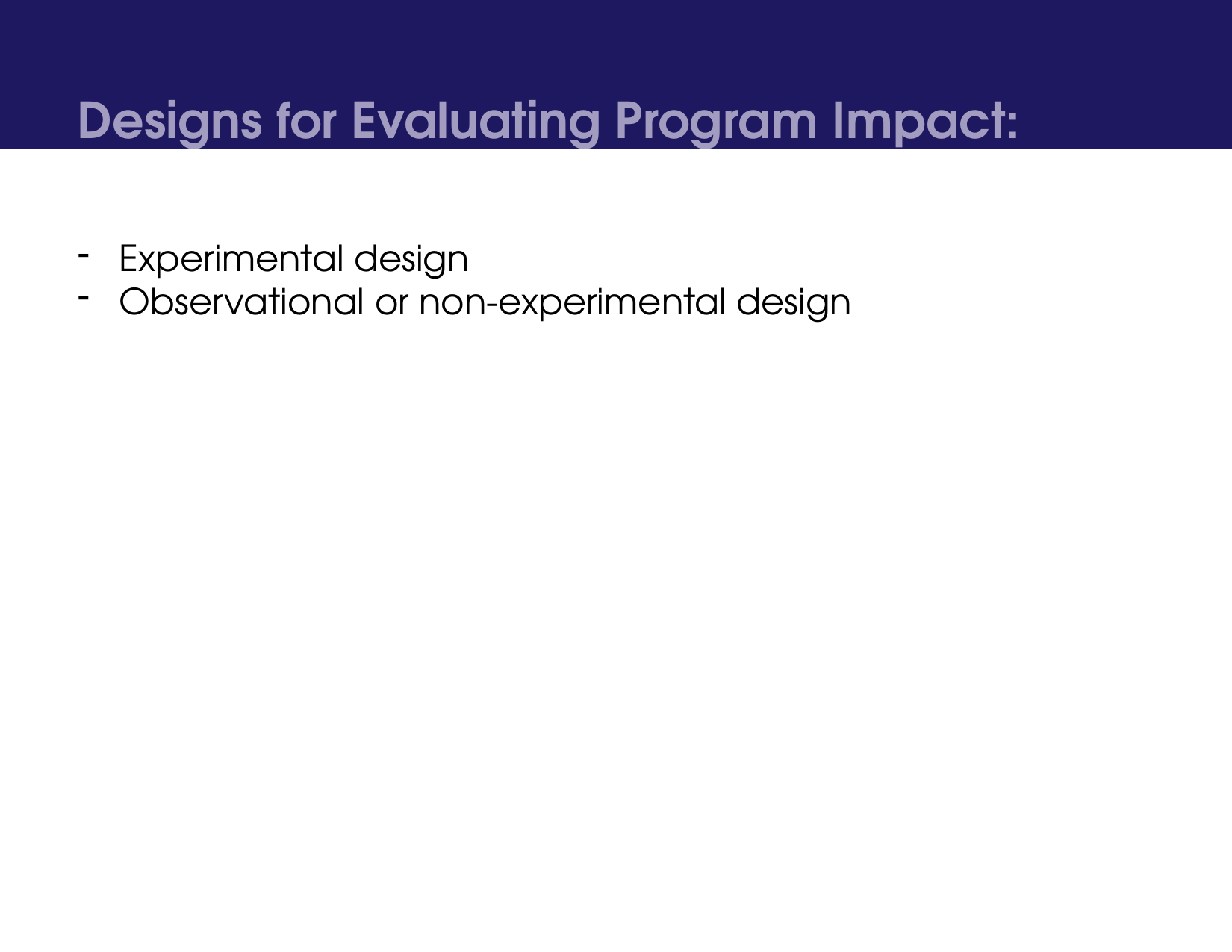

Designs for Evaluating Program Impact:

Experimental design
Observational or non-experimental design